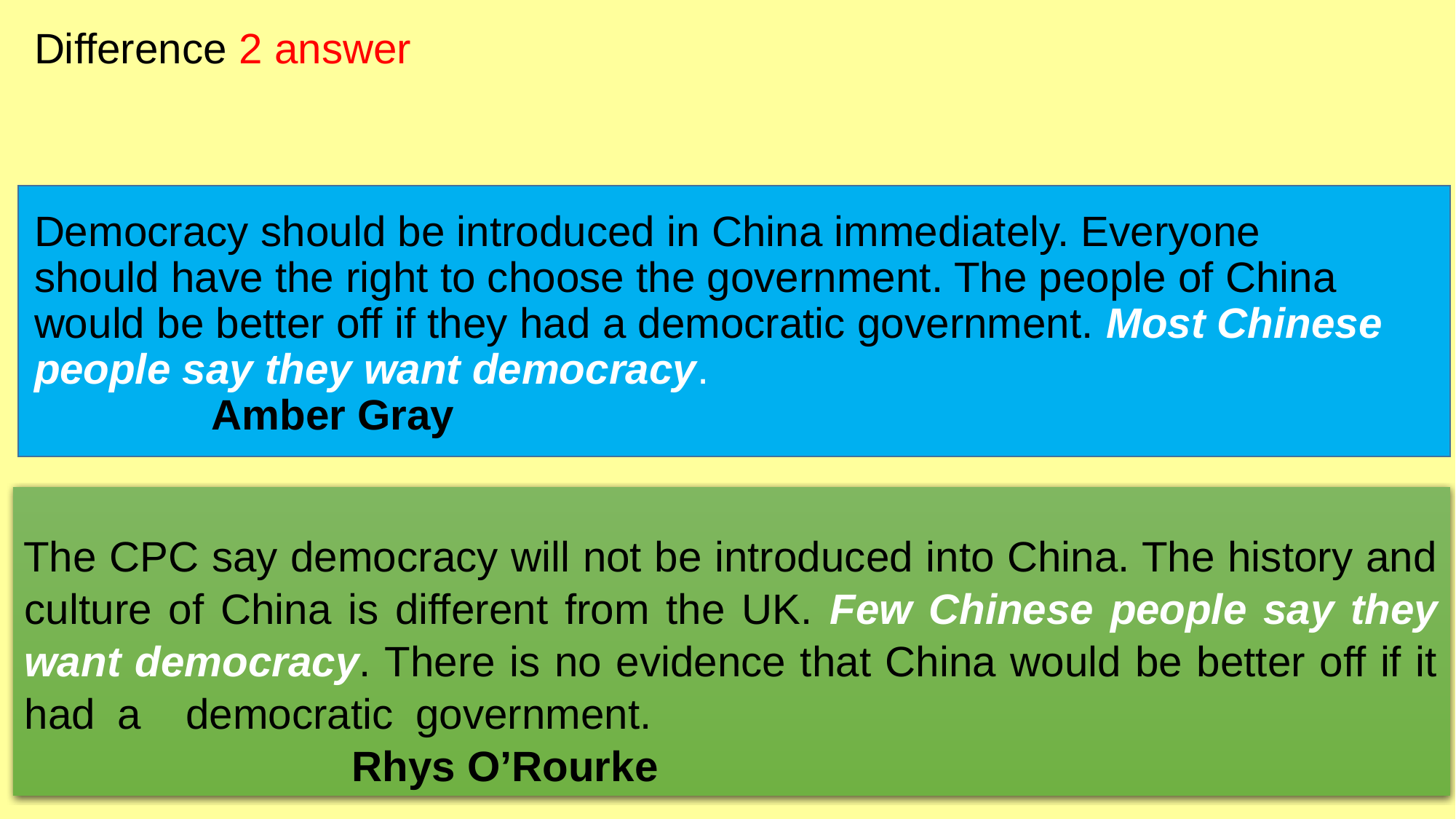

Difference 2 answer

Democracy should be introduced in China immediately. Everyone should have the right to choose the government. The people of China would be better off if they had a democratic government. Most Chinese people say they want democracy.                                                                         Amber Gray

The CPC say democracy will not be introduced into China. The history and culture of China is different from the UK. Few Chinese people say they want democracy. There is no evidence that China would be better off if it had a  democratic government.  	 	 	 	 						Rhys O’Rourke